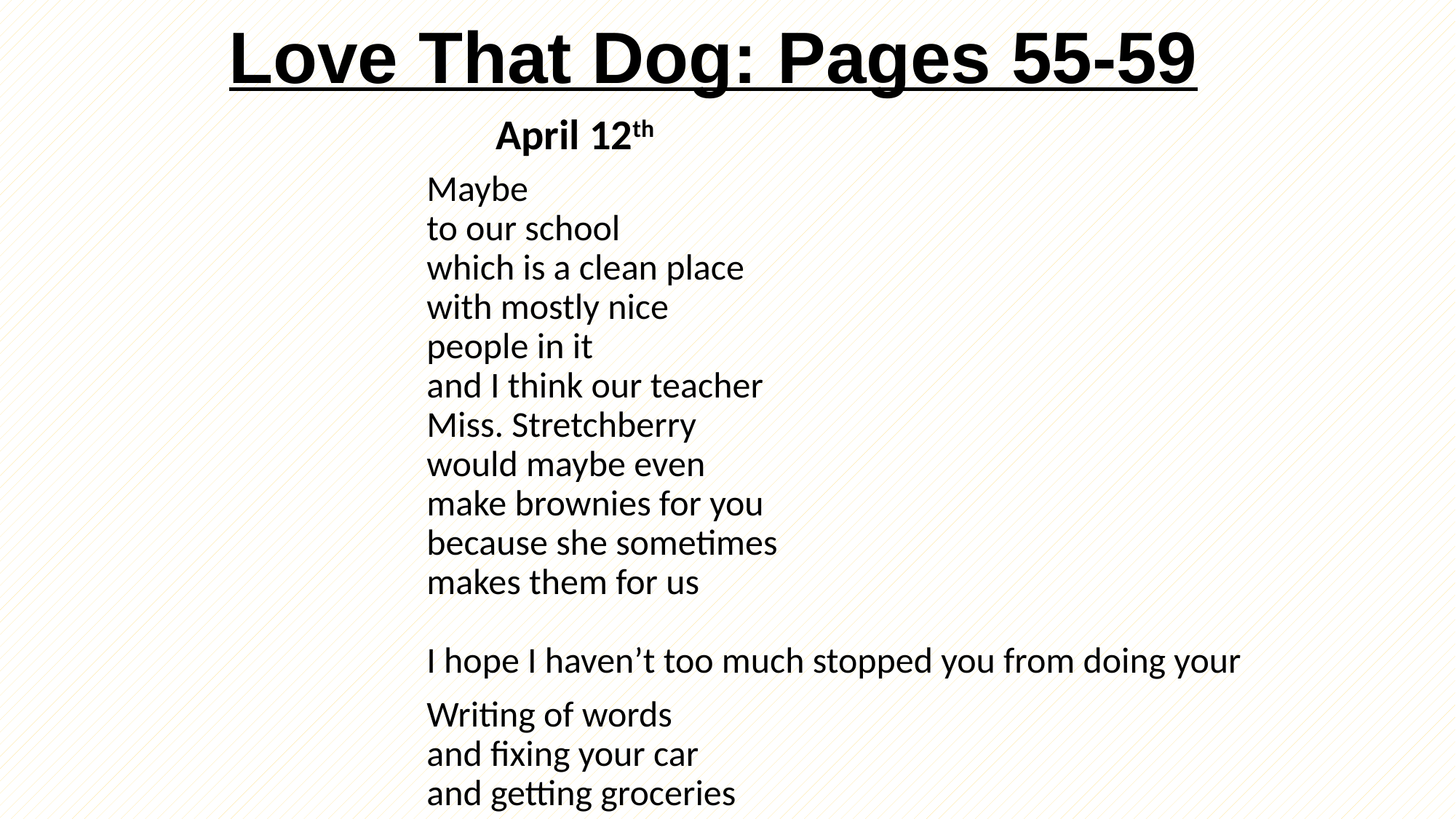

# Love That Dog: Pages 55-59
April 12th
Maybe
to our school
which is a clean place
with mostly nice
people in it
and I think our teacher
Miss. Stretchberry
would maybe even
make brownies for you
because she sometimes
makes them for us
I hope I haven’t too much stopped you from doing your
Writing of words
and fixing your car
and getting groceries